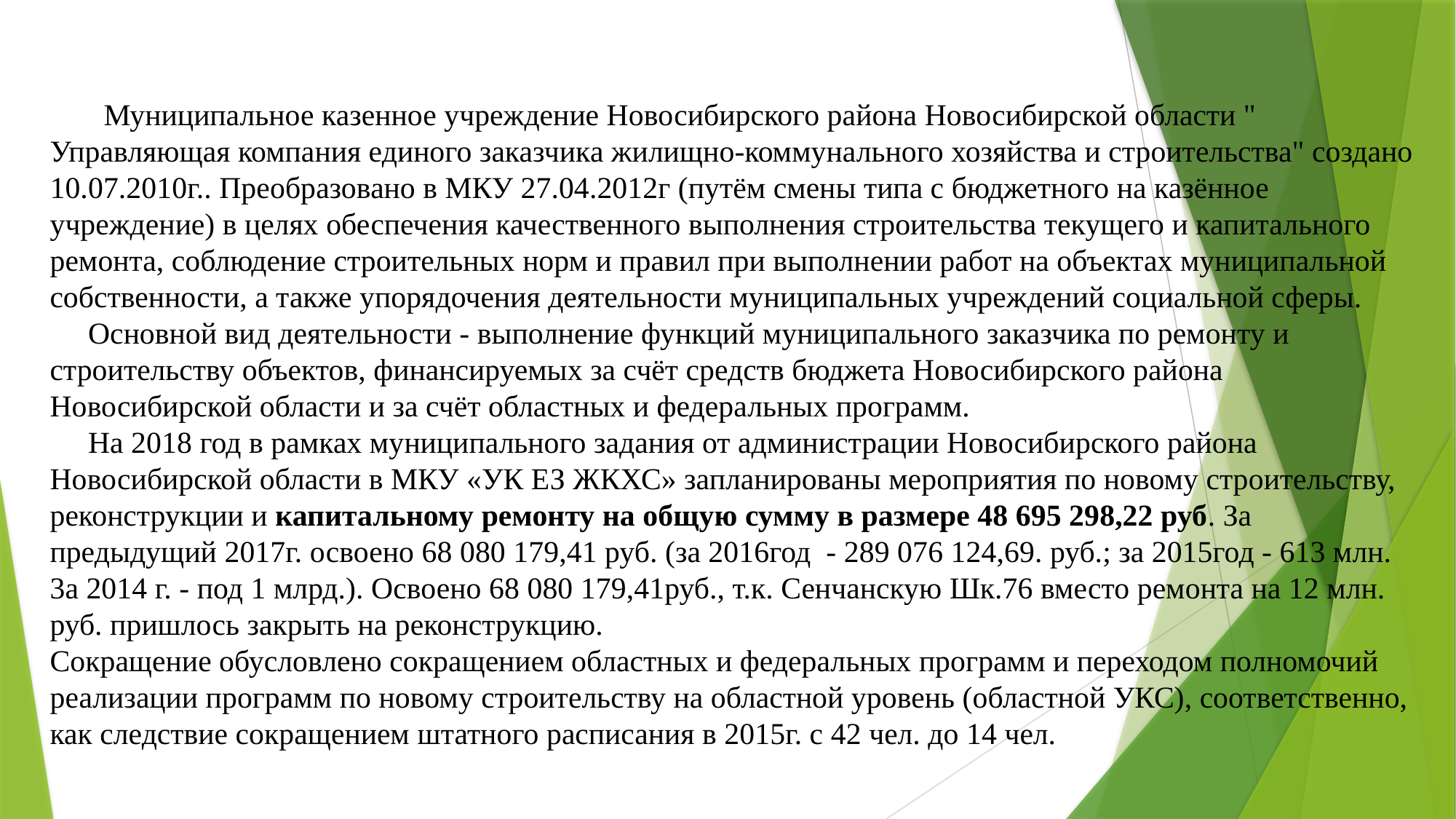

# Муниципальное казенное учреждение Новосибирского района Новосибирской области " Управляющая компания единого заказчика жилищно-коммунального хозяйства и строительства" создано 10.07.2010г.. Преобразовано в МКУ 27.04.2012г (путём смены типа с бюджетного на казённое учреждение) в целях обеспечения качественного выполнения строительства текущего и капитального ремонта, соблюдение строительных норм и правил при выполнении работ на объектах муниципальной собственности, а также упорядочения деятельности муниципальных учреждений социальной сферы. Основной вид деятельности - выполнение функций муниципального заказчика по ремонту и строительству объектов, финансируемых за счёт средств бюджета Новосибирского района Новосибирской области и за счёт областных и федеральных программ. На 2018 год в рамках муниципального задания от администрации Новосибирского района Новосибирской области в МКУ «УК ЕЗ ЖКХС» запланированы мероприятия по новому строительству, реконструкции и капитальному ремонту на общую сумму в размере 48 695 298,22 руб. За предыдущий 2017г. освоено 68 080 179,41 руб. (за 2016год  - 289 076 124,69. руб.; за 2015год - 613 млн. 3а 2014 г. - под 1 млрд.). Освоено 68 080 179,41руб., т.к. Сенчанскую Шк.76 вместо ремонта на 12 млн. руб. пришлось закрыть на реконструкцию. Сокращение обусловлено сокращением областных и федеральных программ и переходом полномочий реализации программ по новому строительству на областной уровень (областной УКС), соответственно, как следствие сокращением штатного расписания в 2015г. с 42 чел. до 14 чел.